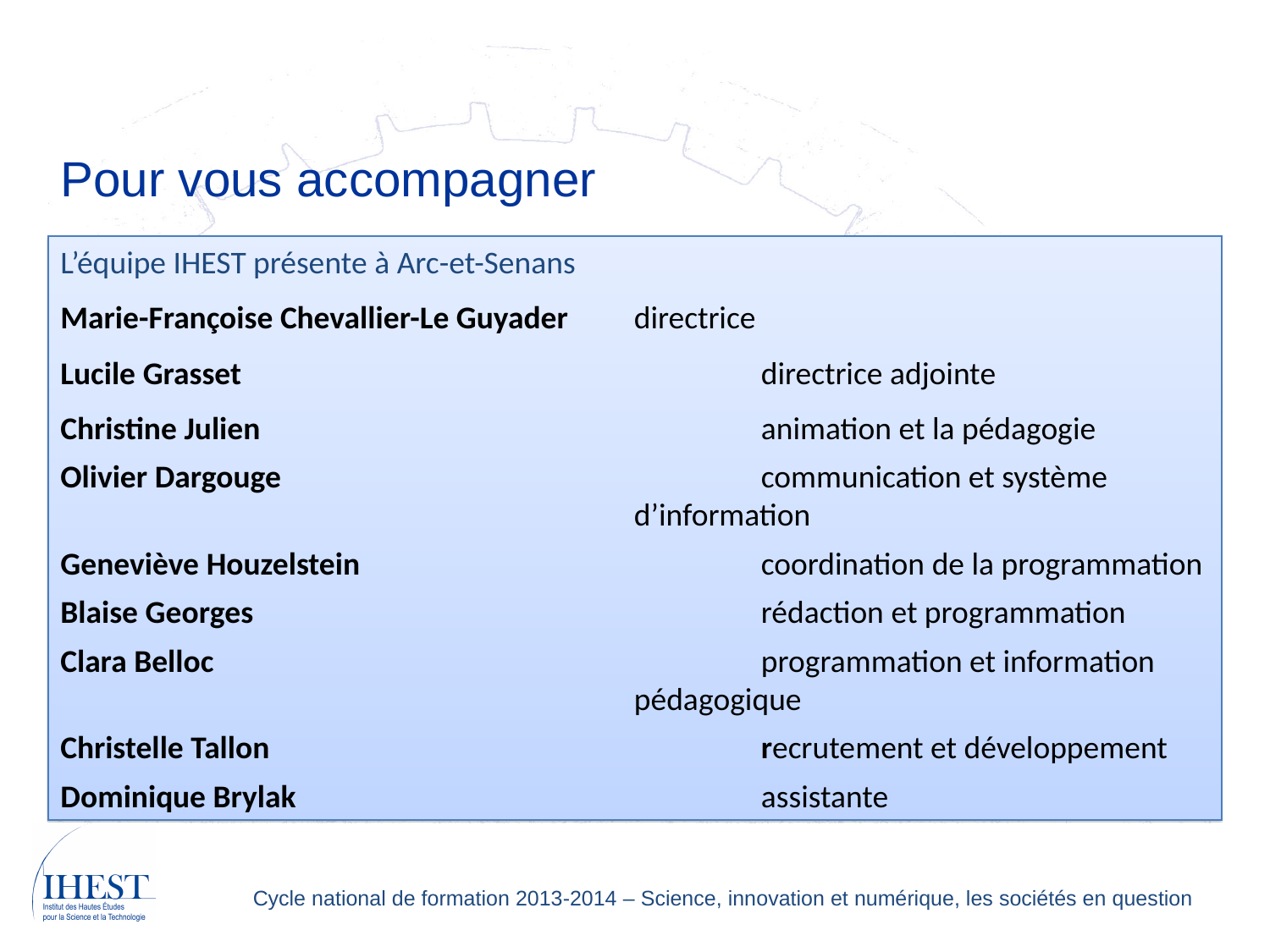

Pour vous accompagner
L’équipe IHEST présente à Arc-et-Senans
Marie-Françoise Chevallier-Le Guyader	directrice
Lucile Grasset 		directrice adjointe
Christine Julien		animation et la pédagogie
Olivier Dargouge		communication et système d’information
Geneviève Houzelstein		coordination de la programmation
Blaise Georges		rédaction et programmation
Clara Belloc		programmation et information pédagogique
Christelle Tallon		recrutement et développement
Dominique Brylak 		assistante